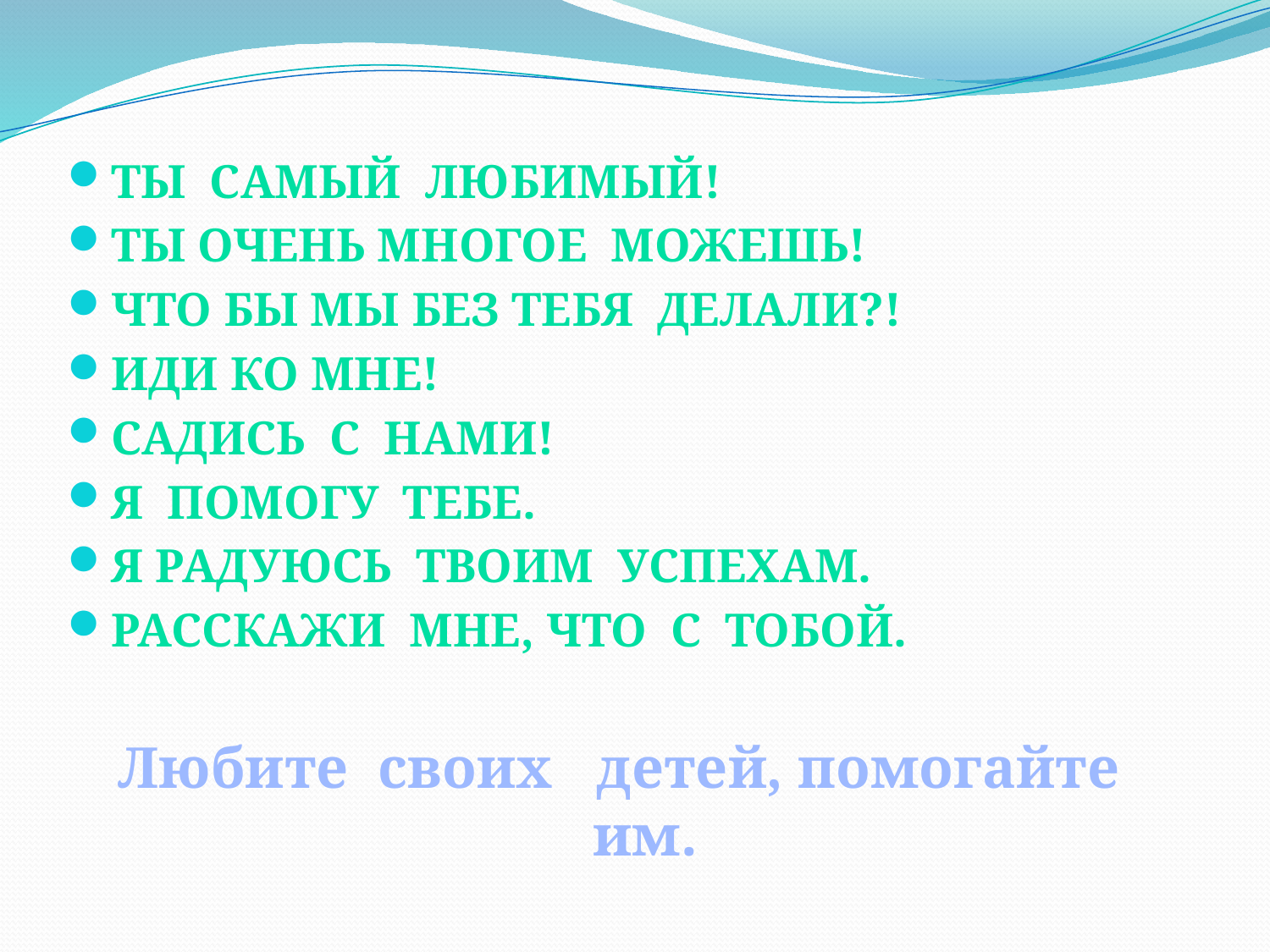

Ты  самый  любимый!
Ты очень многое  можешь!
Что бы мы без тебя  делали?!
Иди ко мне!
Садись  с  нами!
Я  помогу  тебе.
Я радуюсь  твоим  успехам.
Расскажи  мне, что  с  тобой.

Любите  своих   детей, помогайте  им.